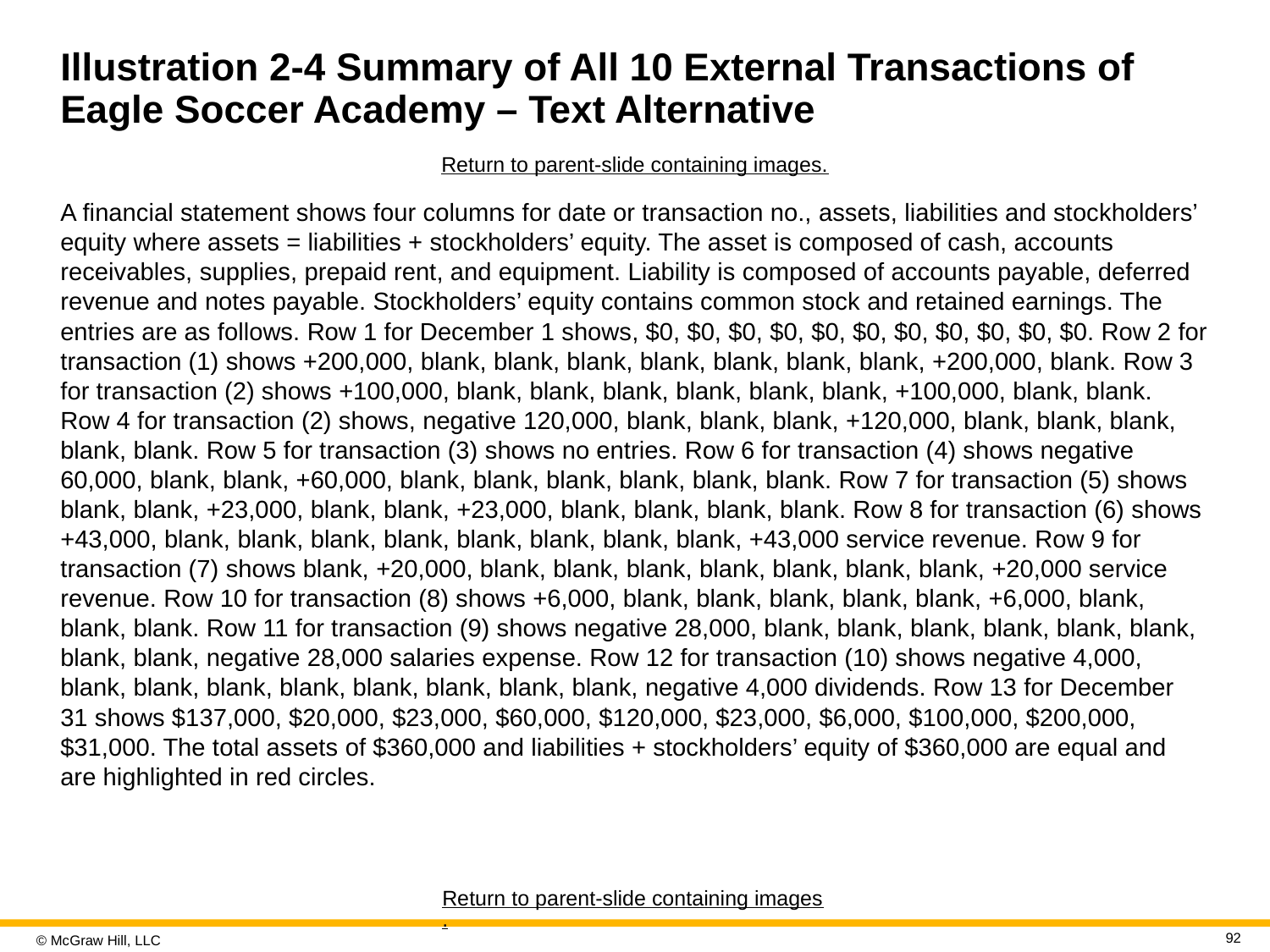

# Illustration 2-4 Summary of All 10 External Transactions of Eagle Soccer Academy – Text Alternative
Return to parent-slide containing images.
A financial statement shows four columns for date or transaction no., assets, liabilities and stockholders’ equity where assets = liabilities + stockholders’ equity. The asset is composed of cash, accounts receivables, supplies, prepaid rent, and equipment. Liability is composed of accounts payable, deferred revenue and notes payable. Stockholders’ equity contains common stock and retained earnings. The entries are as follows. Row 1 for December 1 shows, $0, $0, $0, $0, $0, $0, $0, $0, $0, $0, $0. Row 2 for transaction (1) shows +200,000, blank, blank, blank, blank, blank, blank, blank, +200,000, blank. Row 3 for transaction (2) shows +100,000, blank, blank, blank, blank, blank, blank, +100,000, blank, blank. Row 4 for transaction (2) shows, negative 120,000, blank, blank, blank, +120,000, blank, blank, blank, blank, blank. Row 5 for transaction (3) shows no entries. Row 6 for transaction (4) shows negative 60,000, blank, blank, +60,000, blank, blank, blank, blank, blank, blank. Row 7 for transaction (5) shows blank, blank, +23,000, blank, blank, +23,000, blank, blank, blank, blank. Row 8 for transaction (6) shows +43,000, blank, blank, blank, blank, blank, blank, blank, blank, +43,000 service revenue. Row 9 for transaction (7) shows blank, +20,000, blank, blank, blank, blank, blank, blank, blank, +20,000 service revenue. Row 10 for transaction (8) shows +6,000, blank, blank, blank, blank, blank, +6,000, blank, blank, blank. Row 11 for transaction (9) shows negative 28,000, blank, blank, blank, blank, blank, blank, blank, blank, negative 28,000 salaries expense. Row 12 for transaction (10) shows negative 4,000, blank, blank, blank, blank, blank, blank, blank, blank, negative 4,000 dividends. Row 13 for December 31 shows $137,000, $20,000, $23,000, $60,000, $120,000, $23,000, $6,000, $100,000, $200,000, $31,000. The total assets of $360,000 and liabilities + stockholders’ equity of $360,000 are equal and are highlighted in red circles.
Return to parent-slide containing images.
92